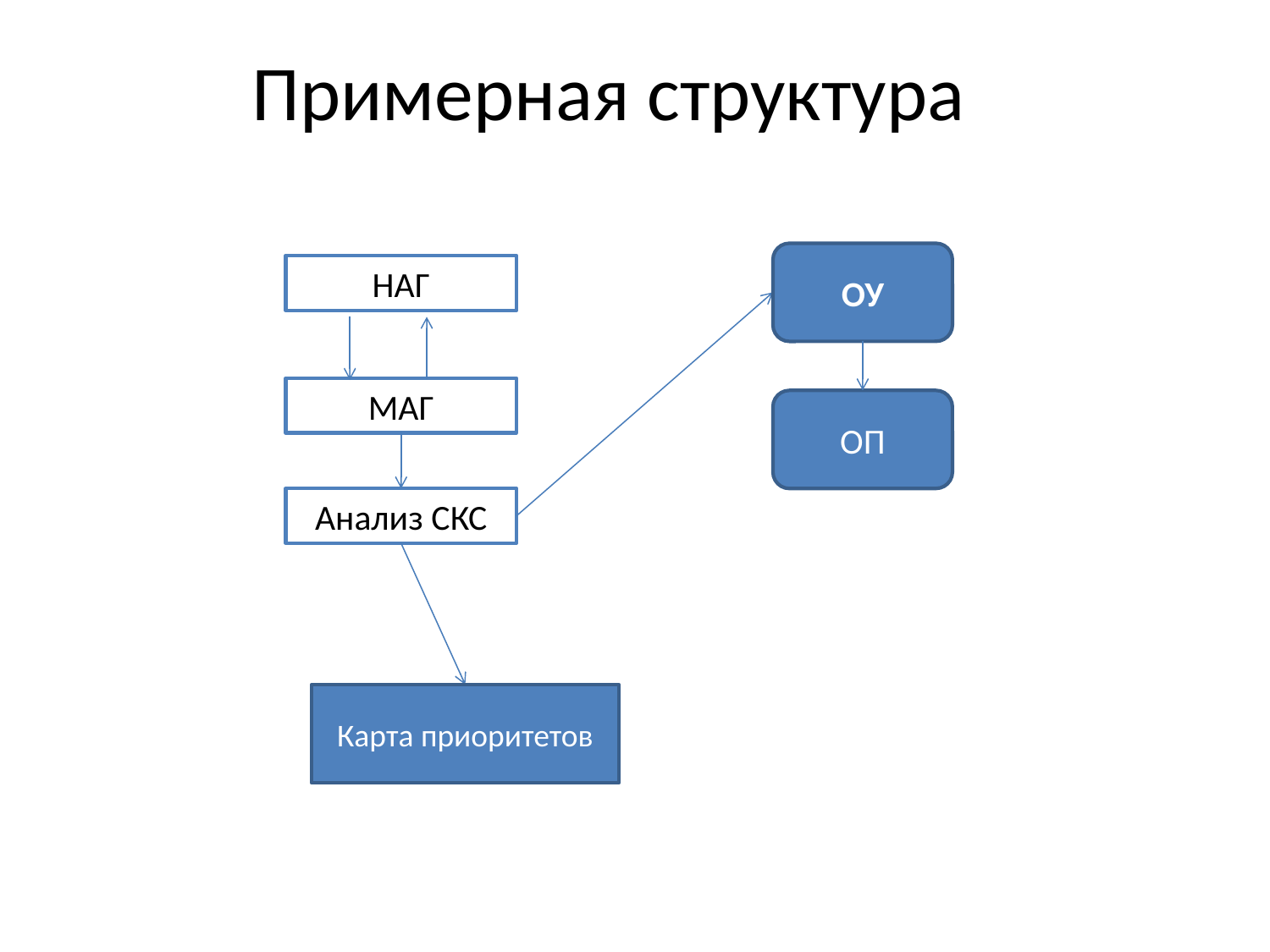

# Примерная структура
ОУ
НАГ
МАГ
ОП
Анализ СКС
Карта приоритетов